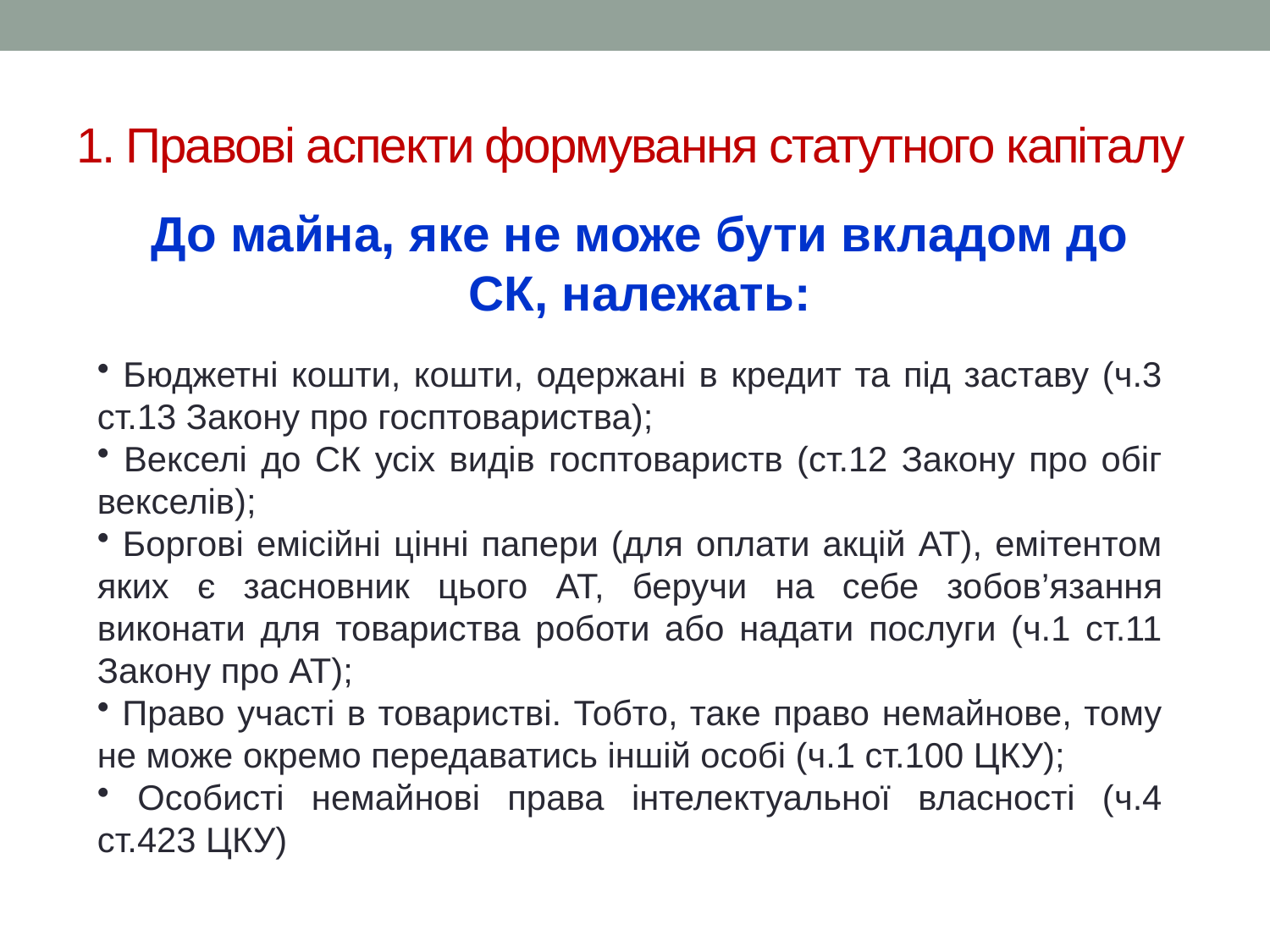

# 1. Правові аспекти формування статутного капіталу
До майна, яке не може бути вкладом до СК, належать:
 Бюджетні кошти, кошти, одержані в кредит та під заставу (ч.3 ст.13 Закону про госптовариства);
 Векселі до СК усіх видів госптовариств (ст.12 Закону про обіг векселів);
 Боргові емісійні цінні папери (для оплати акцій АТ), емітентом яких є засновник цього АТ, беручи на себе зобов’язання виконати для товариства роботи або надати послуги (ч.1 ст.11 Закону про АТ);
 Право участі в товаристві. Тобто, таке право немайнове, тому не може окремо передаватись іншій особі (ч.1 ст.100 ЦКУ);
 Особисті немайнові права інтелектуальної власності (ч.4 ст.423 ЦКУ)